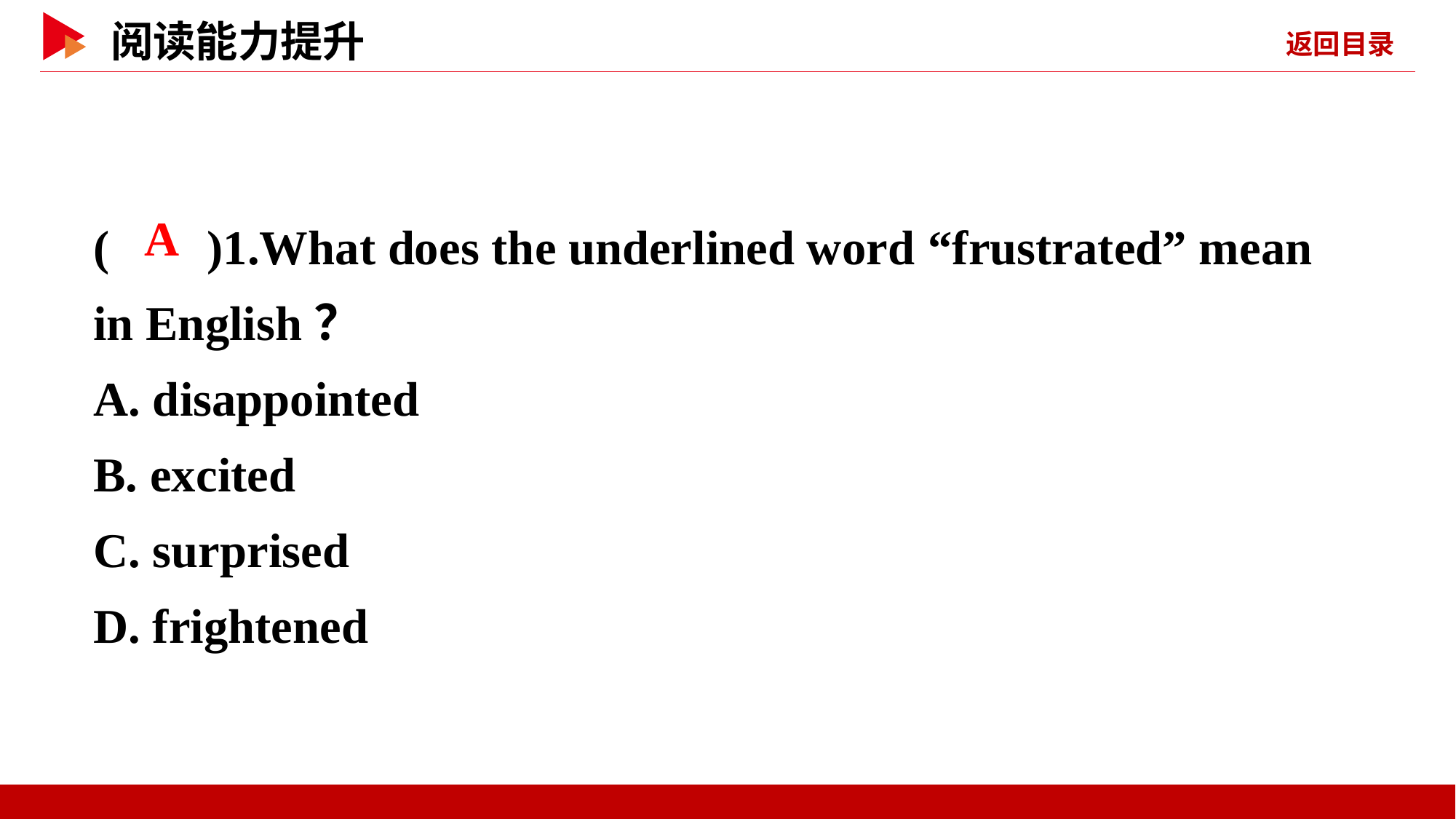

(        )1.What does the underlined word “frustrated” mean in English？
A. disappointed
B. excited
C. surprised
D. frightened
   A